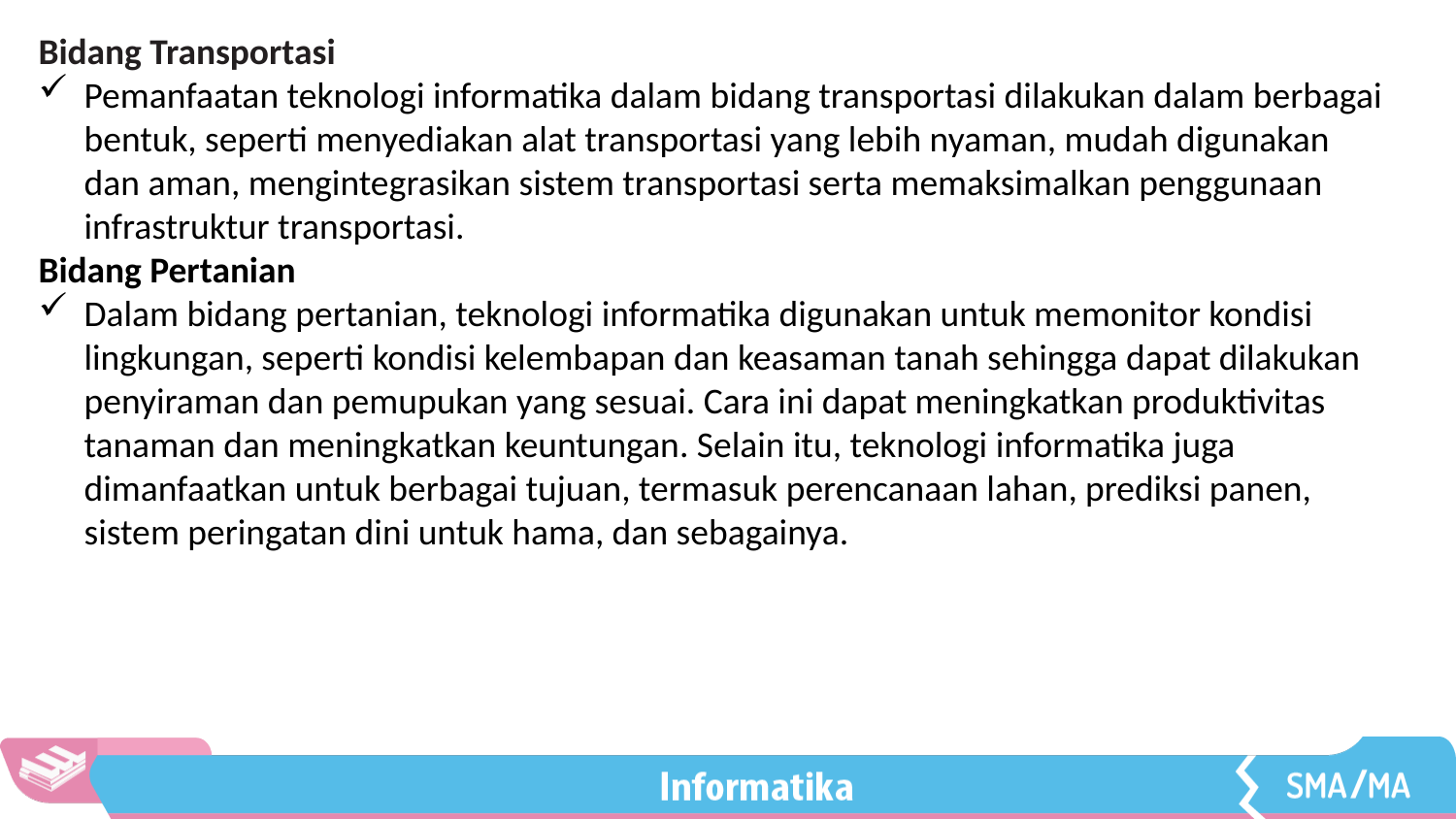

Bidang Transportasi
Pemanfaatan teknologi informatika dalam bidang transportasi dilakukan dalam berbagai bentuk, seperti menyediakan alat transportasi yang lebih nyaman, mudah digunakan dan aman, mengintegrasikan sistem transportasi serta memaksimalkan penggunaan infrastruktur transportasi.
Bidang Pertanian
Dalam bidang pertanian, teknologi informatika digunakan untuk memonitor kondisi lingkungan, seperti kondisi kelembapan dan keasaman tanah sehingga dapat dilakukan penyiraman dan pemupukan yang sesuai. Cara ini dapat meningkatkan produktivitas tanaman dan meningkatkan keuntungan. Selain itu, teknologi informatika juga dimanfaatkan untuk berbagai tujuan, termasuk perencanaan lahan, prediksi panen, sistem peringatan dini untuk hama, dan sebagainya.